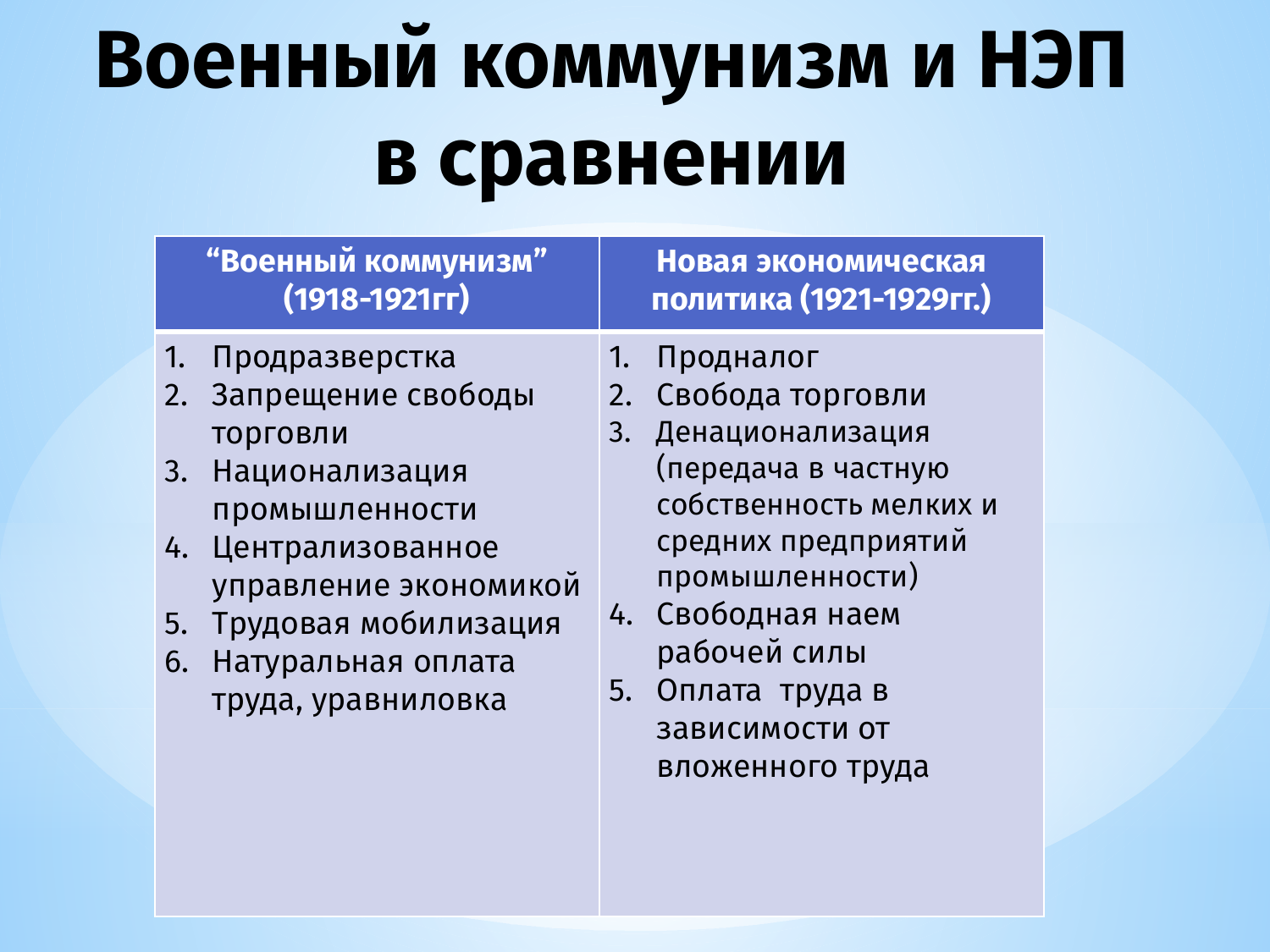

# Военный коммунизм и НЭП в сравнении
| “Военный коммунизм” (1918-1921гг) | Новая экономическая политика (1921-1929гг.) |
| --- | --- |
| Продразверстка Запрещение свободы торговли Национализация промышленности Централизованное управление экономикой Трудовая мобилизация Натуральная оплата труда, уравниловка | Продналог Свобода торговли Денационализация (передача в частную собственность мелких и средних предприятий промышленности) Свободная наем рабочей силы Оплата труда в зависимости от вложенного труда |